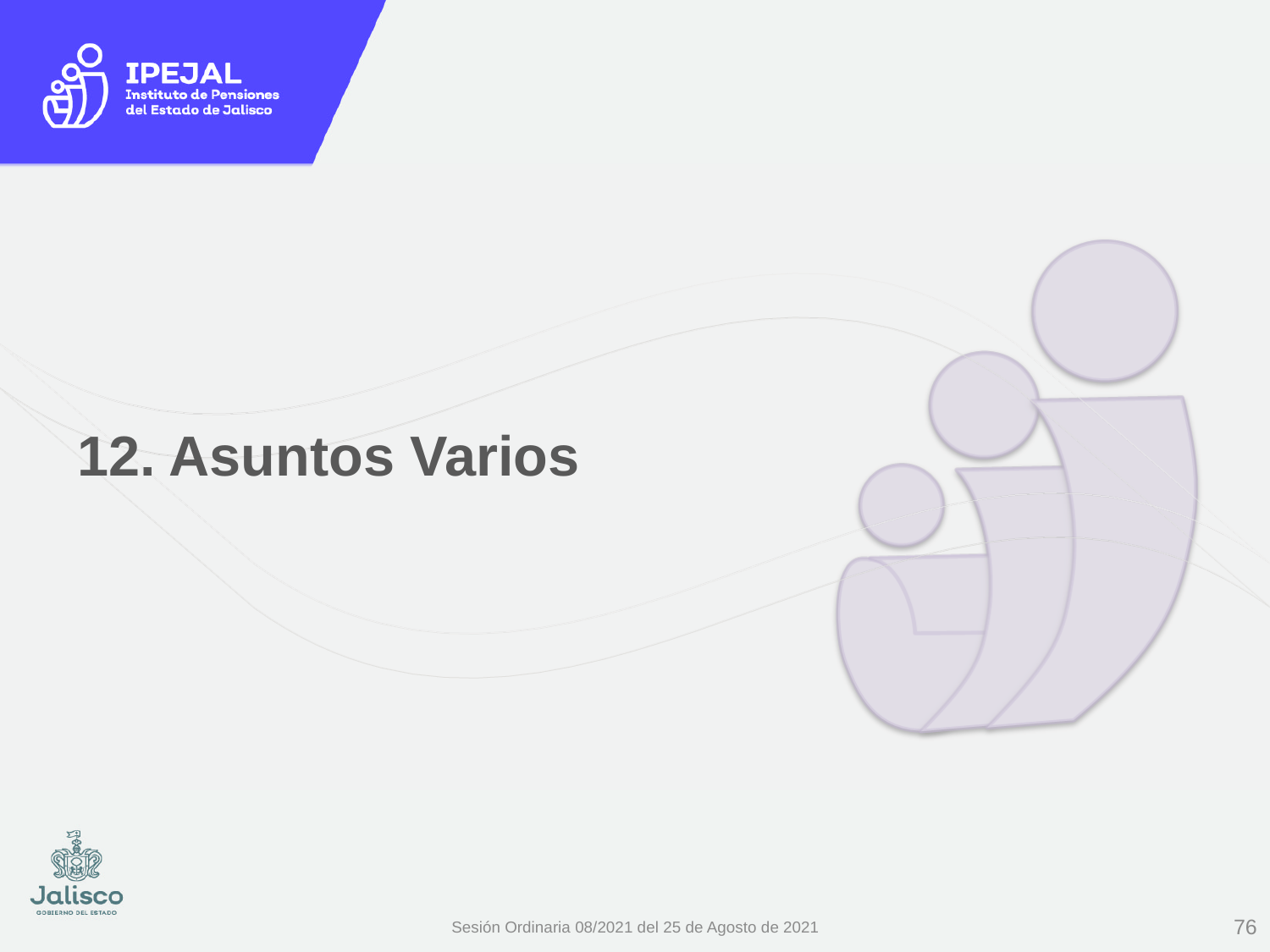

# 12. Asuntos Varios
76
Sesión Ordinaria 08/2021 del 25 de Agosto de 2021